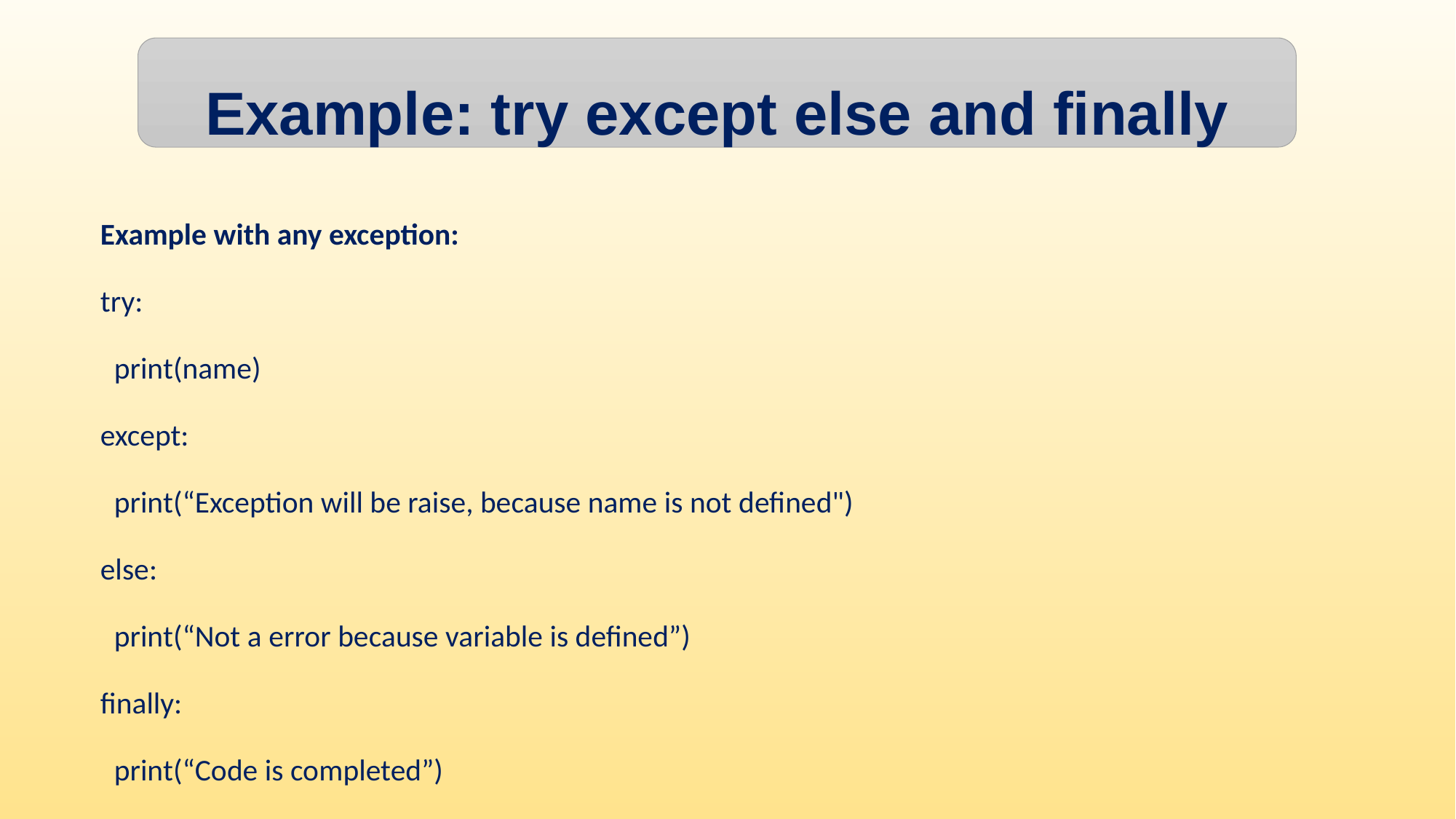

Example: try except else and finally
Example with any exception:
try:
  print(name)
except:
  print(“Exception will be raise, because name is not defined")
else:
  print(“Not a error because variable is defined”)
finally:
  print(“Code is completed”)